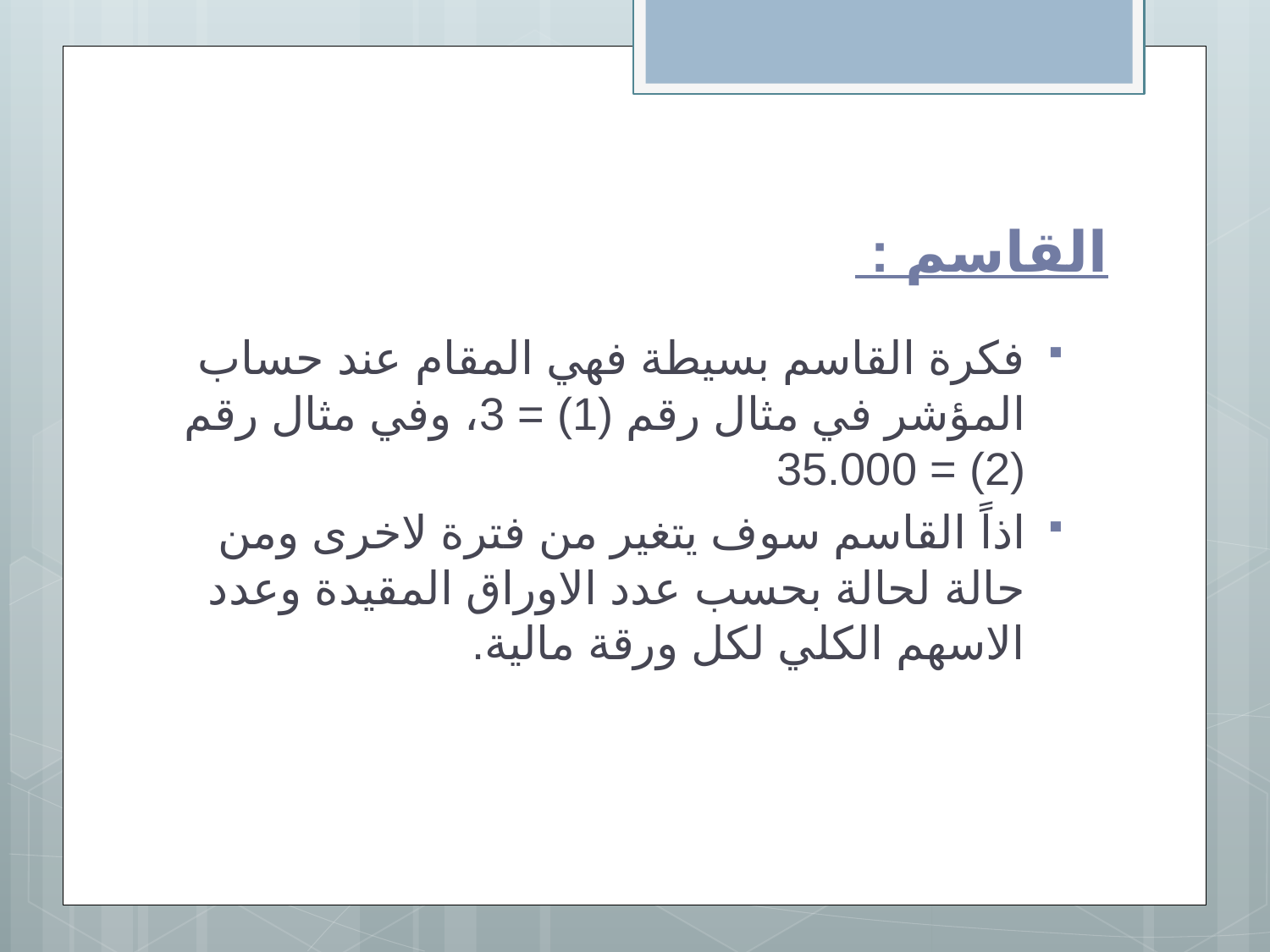

# القاسم :
فكرة القاسم بسيطة فهي المقام عند حساب المؤشر في مثال رقم (1) = 3، وفي مثال رقم (2) = 35.000
اذاً القاسم سوف يتغير من فترة لاخرى ومن حالة لحالة بحسب عدد الاوراق المقيدة وعدد الاسهم الكلي لكل ورقة مالية.